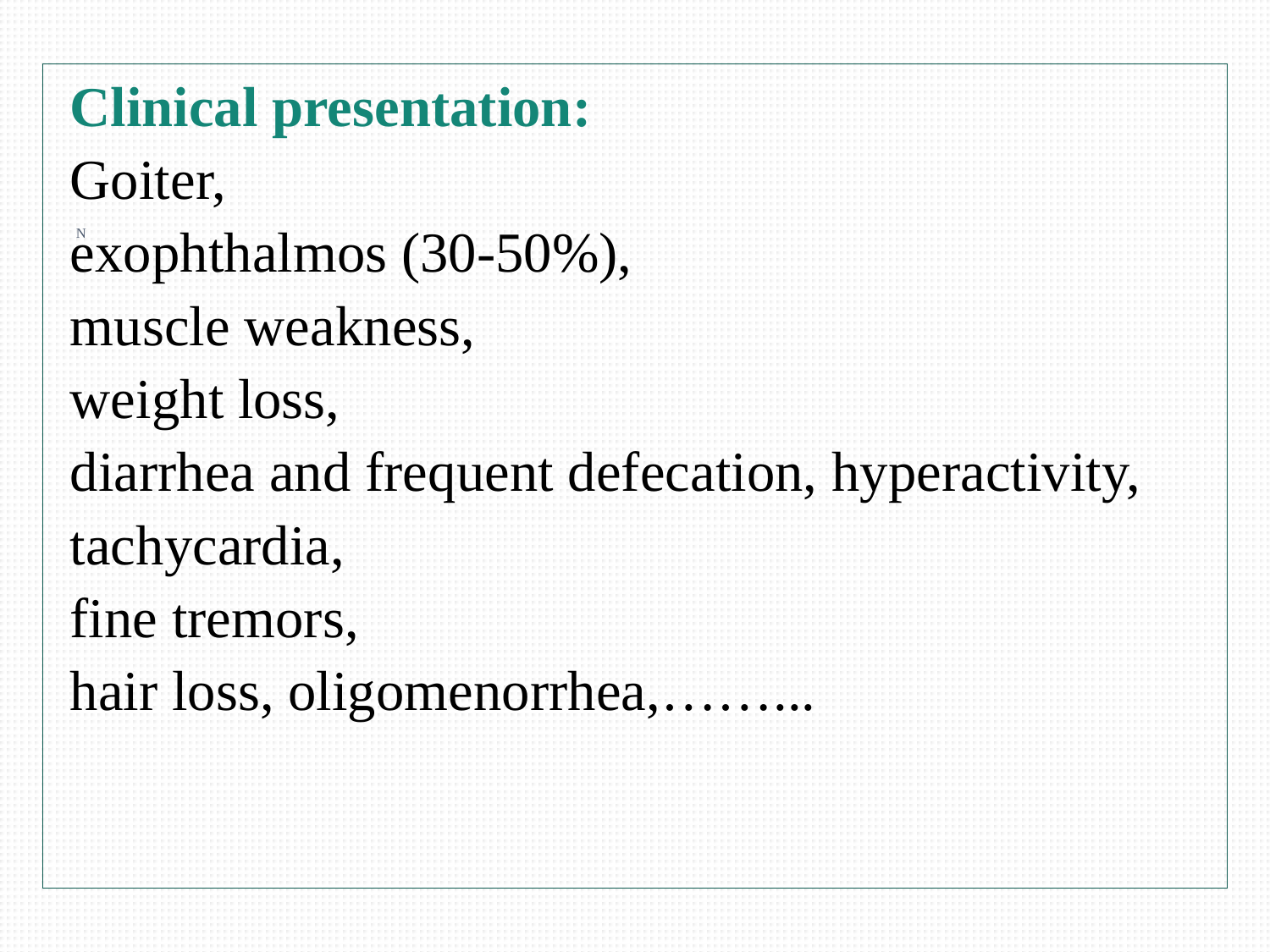

Clinical presentation:
Goiter,
exophthalmos (30-50%),
muscle weakness,
weight loss,
diarrhea and frequent defecation, hyperactivity,
tachycardia,
fine tremors,
hair loss, oligomenorrhea,……...
# N